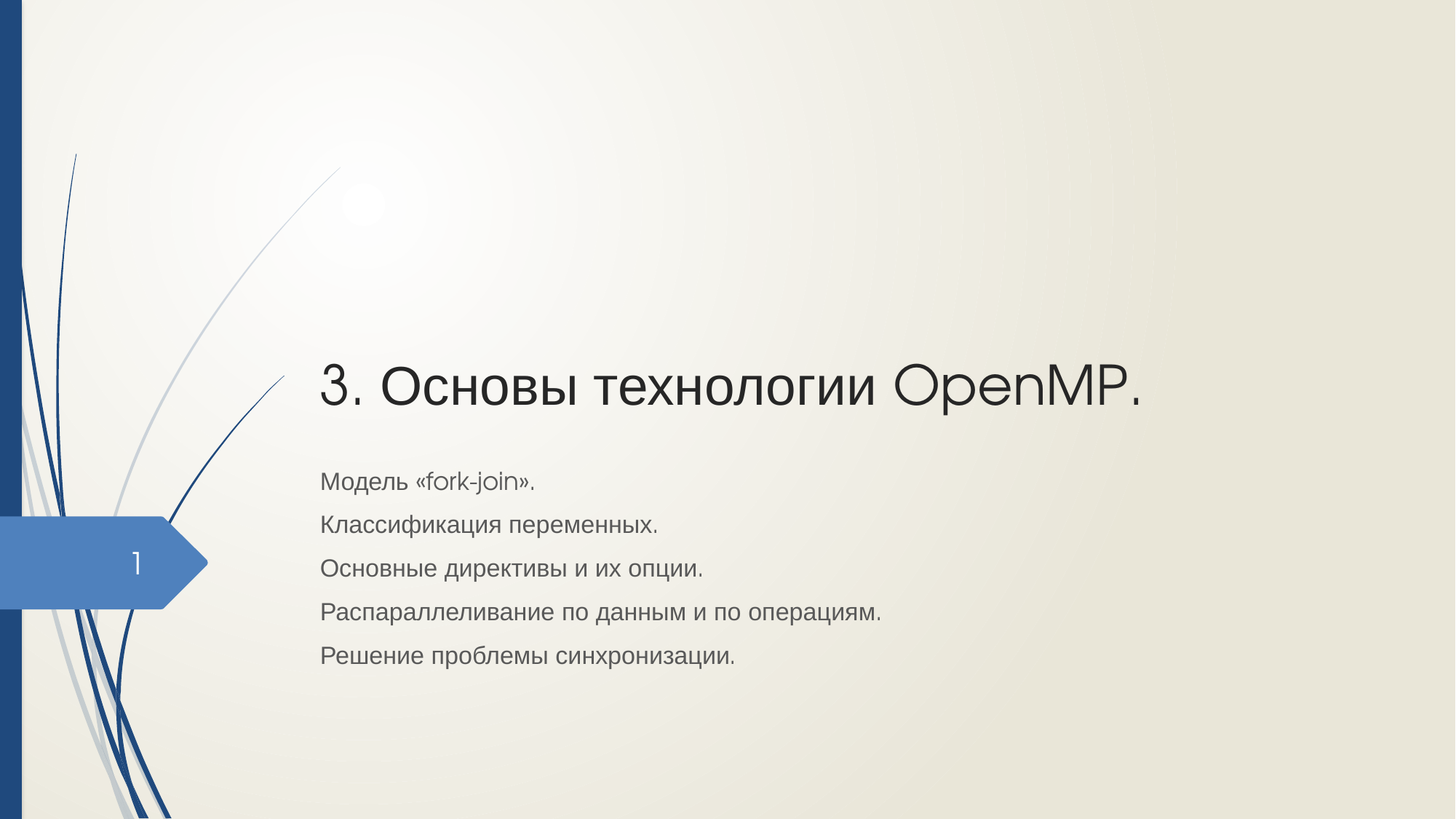

# 3. Основы технологии OpenMP.
Модель «fork-join».
Классификация переменных.
Основные директивы и их опции.
Распараллеливание по данным и по операциям.
Решение проблемы синхронизации.
1